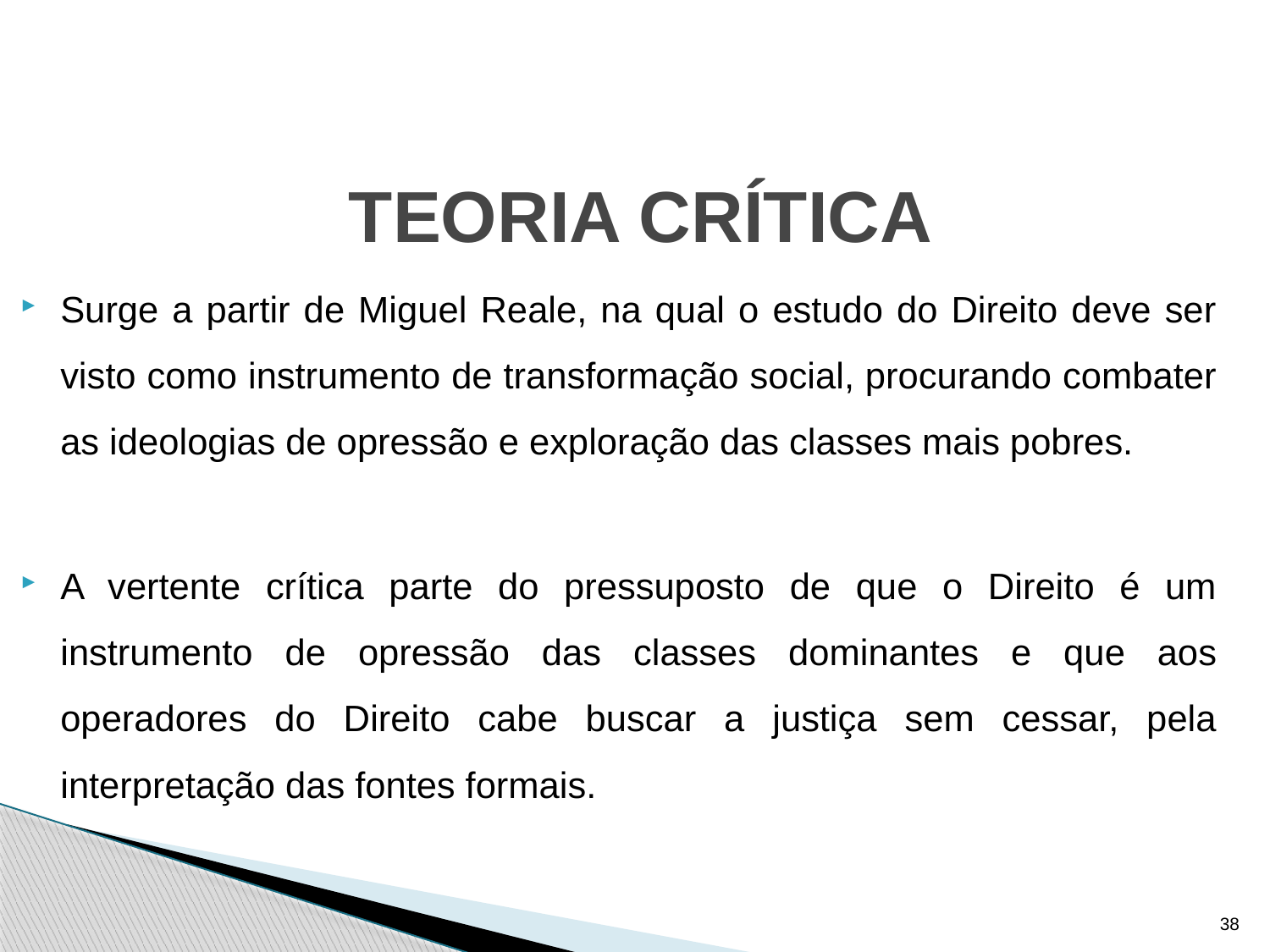

# TEORIA CRÍTICA
Surge a partir de Miguel Reale, na qual o estudo do Direito deve ser visto como instrumento de transformação social, procurando combater as ideologias de opressão e exploração das classes mais pobres.

A vertente crítica parte do pressuposto de que o Direito é um instrumento de opressão das classes dominantes e que aos operadores do Direito cabe buscar a justiça sem cessar, pela interpretação das fontes formais.
38